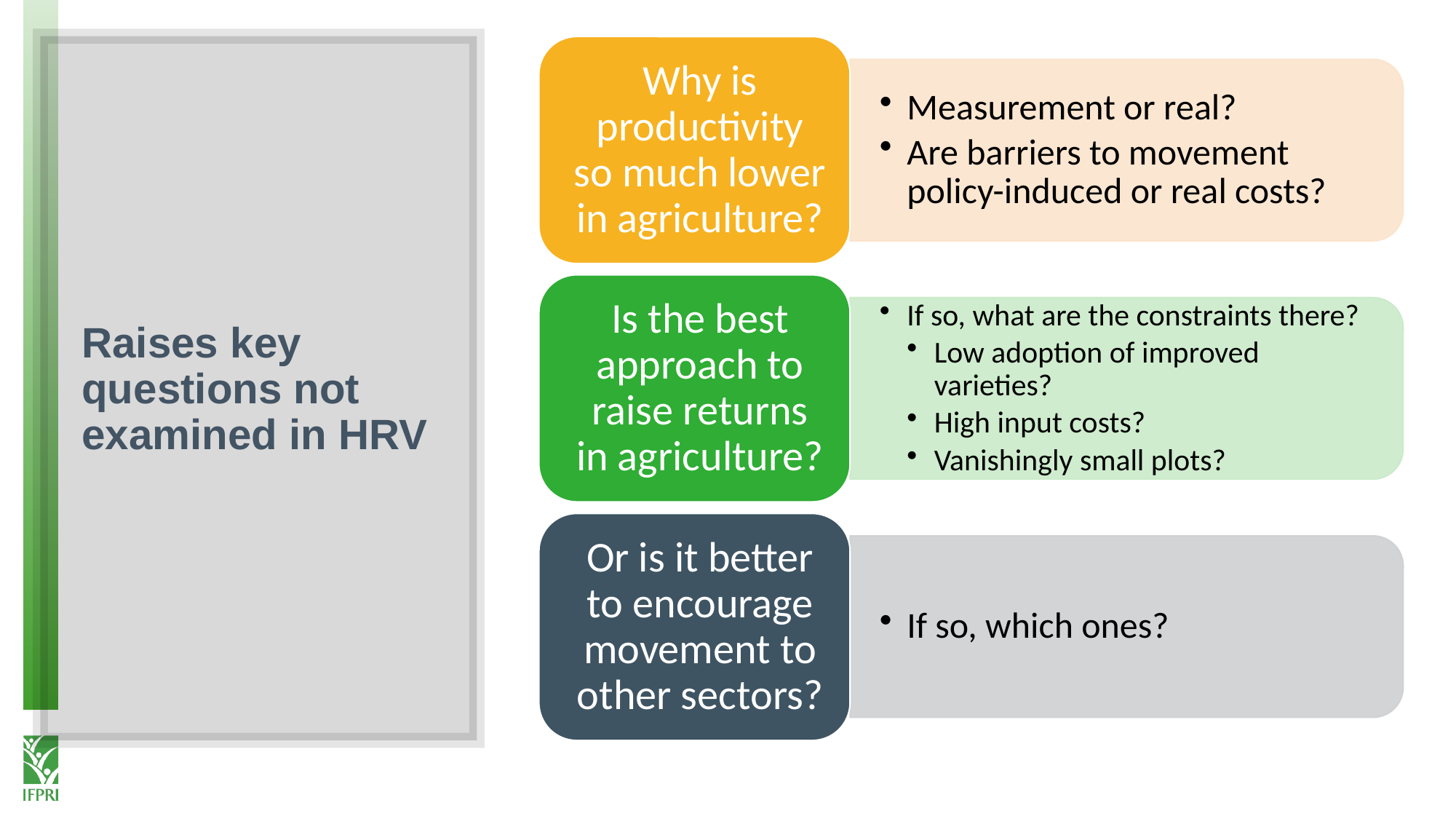

Measurement or real?
Are barriers to movement policy-induced or real costs?
Why is productivity so much lower in agriculture?
If so, what are the constraints there?
Low adoption of improved varieties?
High input costs?
Vanishingly small plots?
Is the best approach to raise returns in agriculture?
If so, which ones?
Or is it better to encourage movement to other sectors?
# Raises key questions not examined in HRV